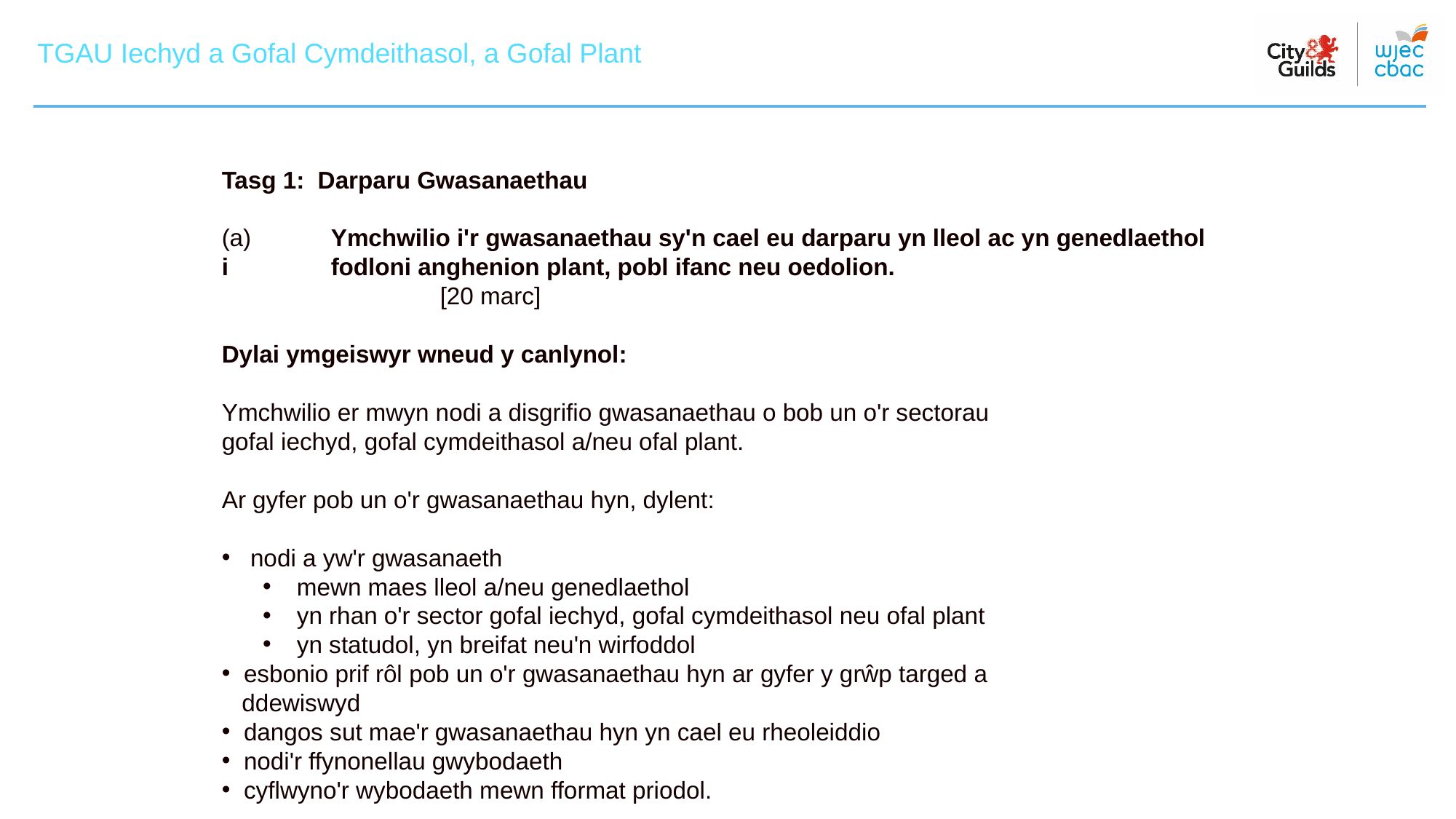

TGAU Iechyd a Gofal Cymdeithasol, a Gofal Plant

TGAU Iechyd a Gofal Cymdeithasol, a Gofal Plant
Tasg 1:  Darparu Gwasanaethau

(a)	Ymchwilio i'r gwasanaethau sy'n cael eu darparu yn lleol ac yn genedlaethol i 	fodloni anghenion plant, pobl ifanc neu oedolion. 					[20 marc]

Dylai ymgeiswyr wneud y canlynol:

Ymchwilio er mwyn nodi a disgrifio gwasanaethau o bob un o'r sectorau
gofal iechyd, gofal cymdeithasol a/neu ofal plant.

Ar gyfer pob un o'r gwasanaethau hyn, dylent:

   nodi a yw'r gwasanaeth
mewn maes lleol a/neu genedlaethol
yn rhan o'r sector gofal iechyd, gofal cymdeithasol neu ofal plant
yn statudol, yn breifat neu'n wirfoddol
  esbonio prif rôl pob un o'r gwasanaethau hyn ar gyfer y grŵp targed a
   ddewiswyd
  dangos sut mae'r gwasanaethau hyn yn cael eu rheoleiddio
  nodi'r ffynonellau gwybodaeth
  cyflwyno'r wybodaeth mewn fformat priodol.